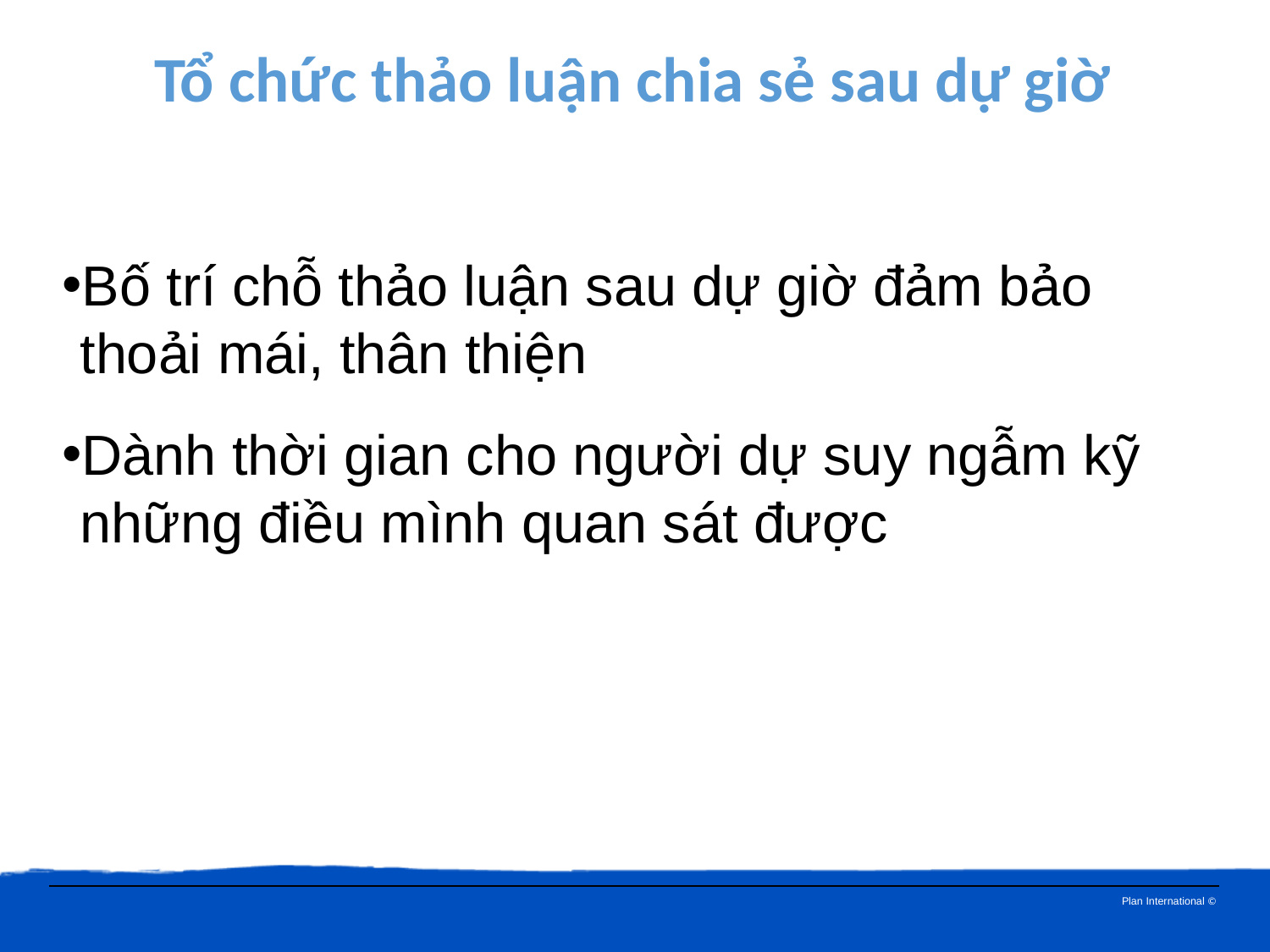

Tổ chức thảo luận chia sẻ sau dự giờ

Bố trí chỗ thảo luận sau dự giờ đảm bảo thoải mái, thân thiện
Dành thời gian cho người dự suy ngẫm kỹ những điều mình quan sát được